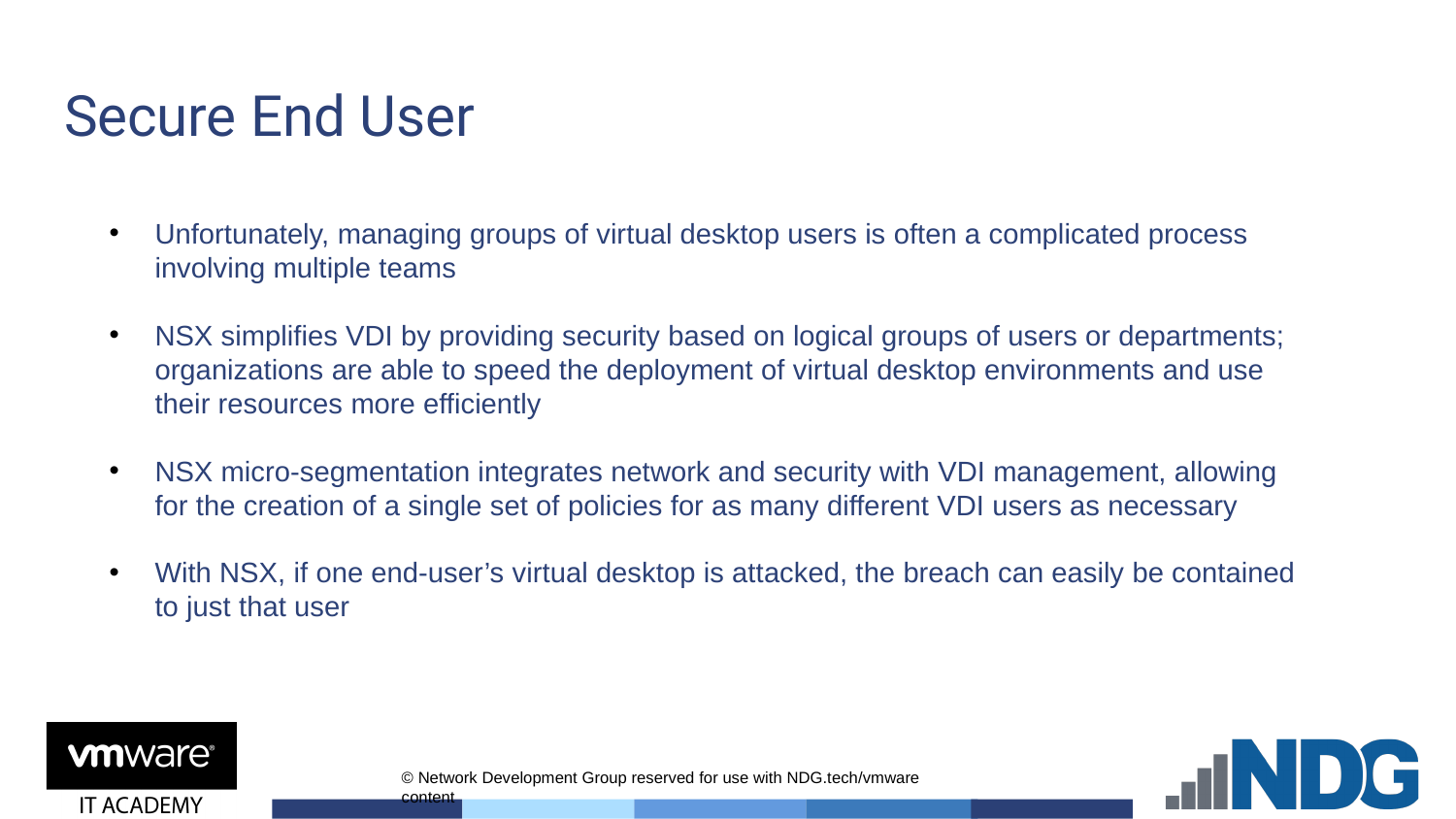

# Secure End User
Unfortunately, managing groups of virtual desktop users is often a complicated process involving multiple teams

NSX simplifies VDI by providing security based on logical groups of users or departments; organizations are able to speed the deployment of virtual desktop environments and use their resources more efficiently

NSX micro-segmentation integrates network and security with VDI management, allowing for the creation of a single set of policies for as many different VDI users as necessary

With NSX, if one end-user’s virtual desktop is attacked, the breach can easily be contained to just that user